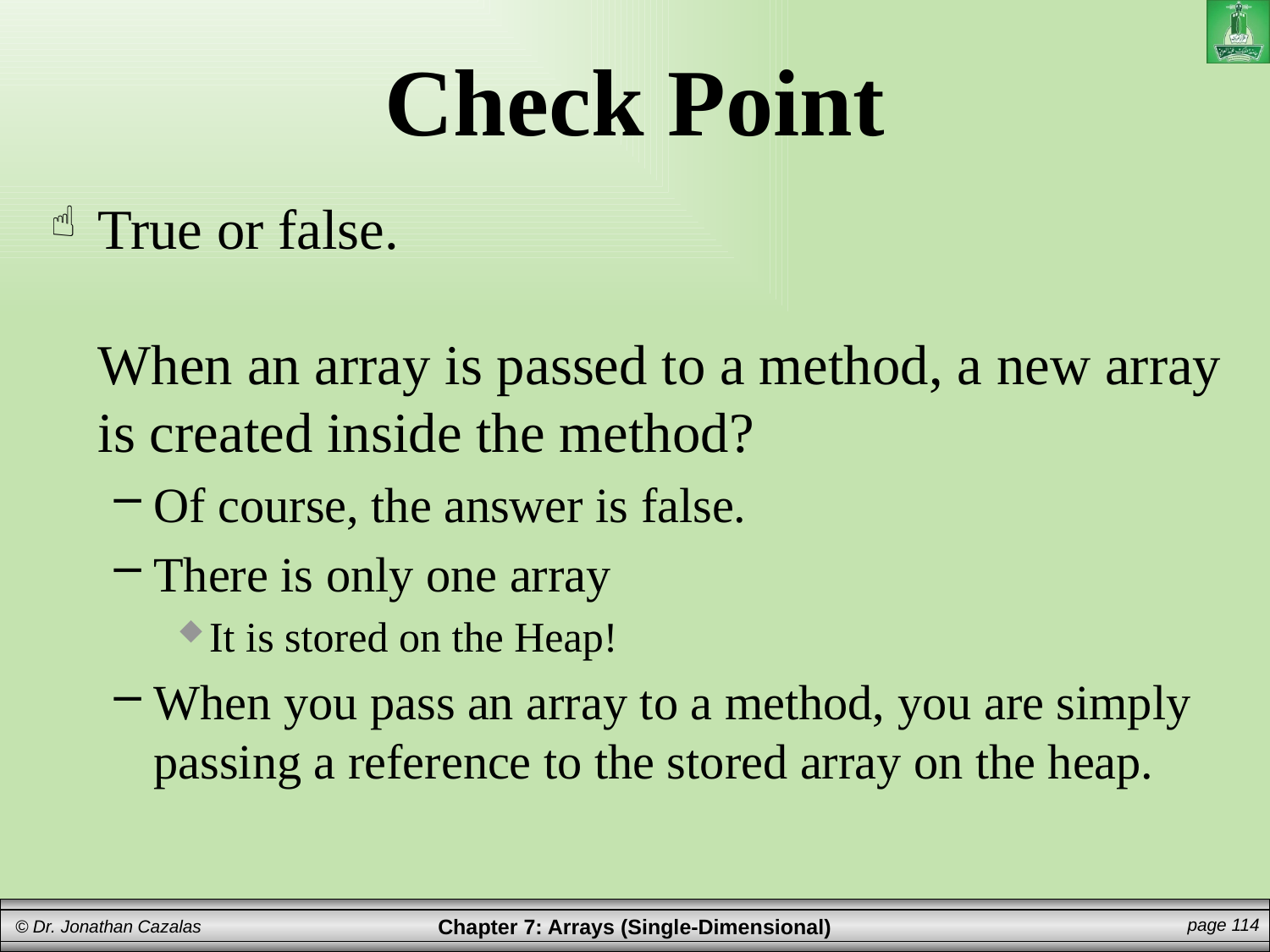

# Check Point
True or false.
When an array is passed to a method, a new array is created inside the method?
Of course, the answer is false.
There is only one array
It is stored on the Heap!
When you pass an array to a method, you are simply passing a reference to the stored array on the heap.